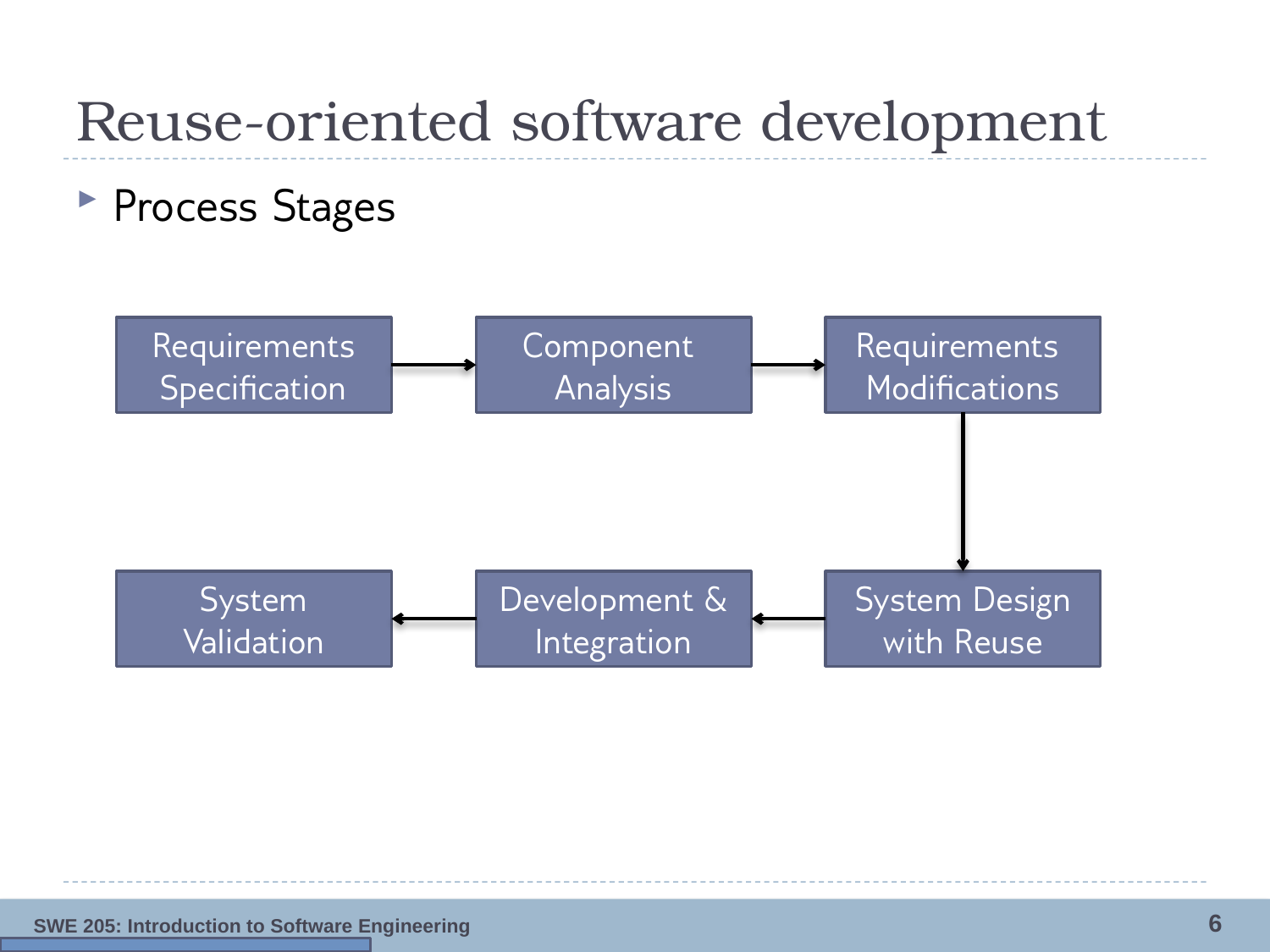

# Reuse-oriented software development
Process Stages
Requirements Specification
Component  Analysis
Requirements  Modifications
System Validation
Development & Integration
System Design with Reuse
6